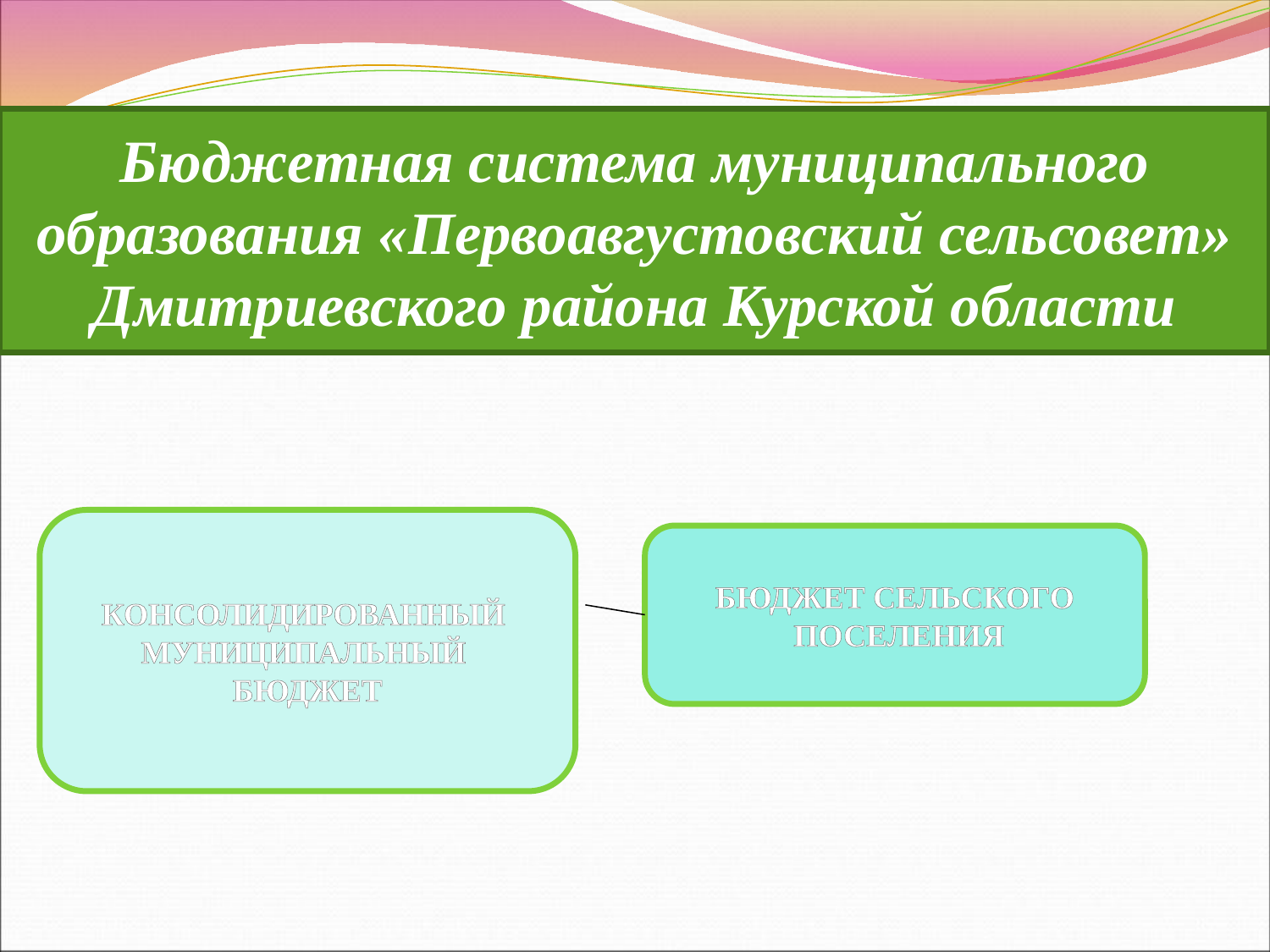

Бюджетная система муниципального образования «Первоавгустовский сельсовет» Дмитриевского района Курской области
КОНСОЛИДИРОВАННЫЙ
МУНИЦИПАЛЬНЫЙ
БЮДЖЕТ
БЮДЖЕТ СЕЛЬСКОГО
 ПОСЕЛЕНИЯ